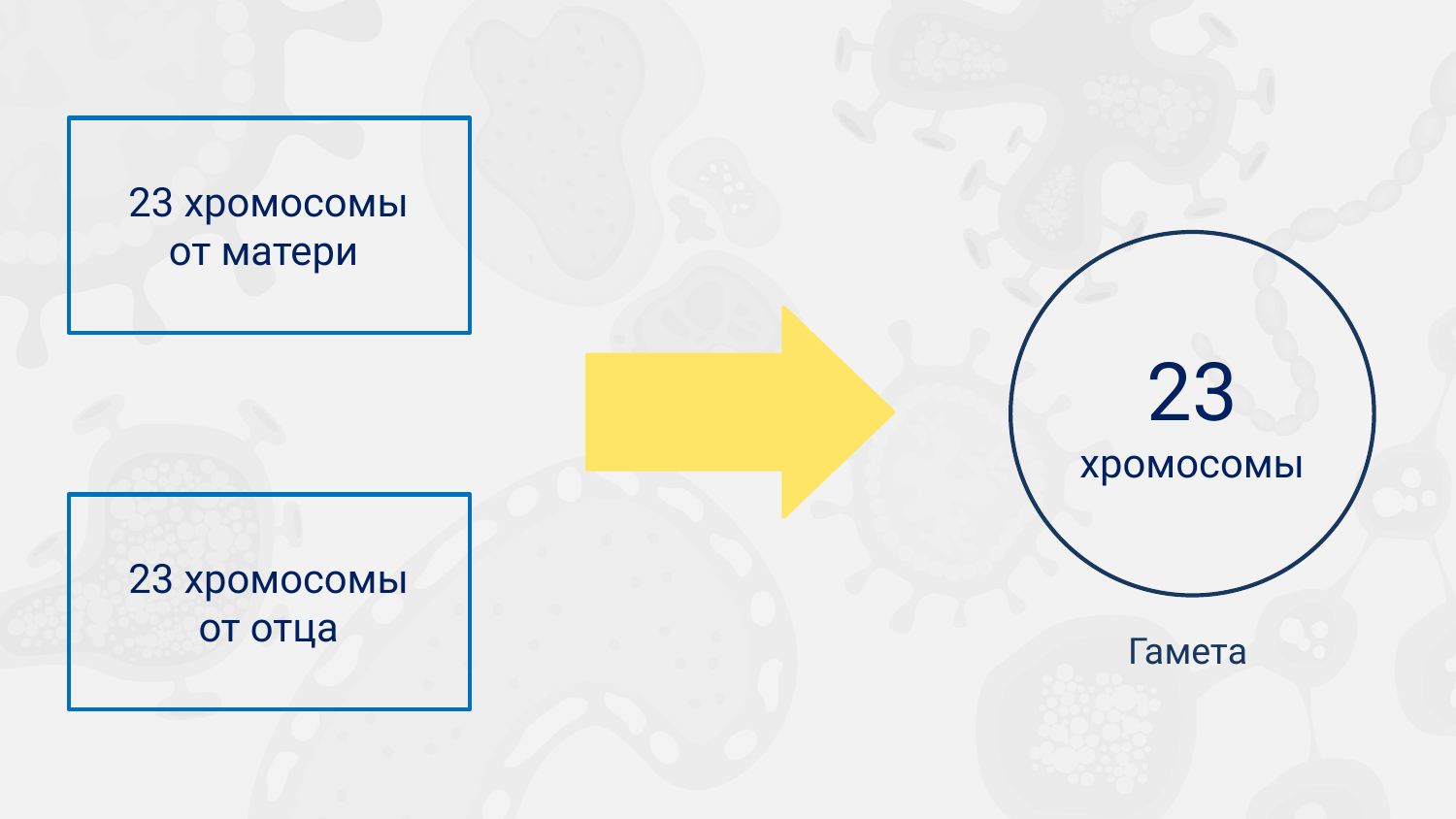

23 хромосомы от матери

23
хромосомы

23 хромосомы от отца
Гамета